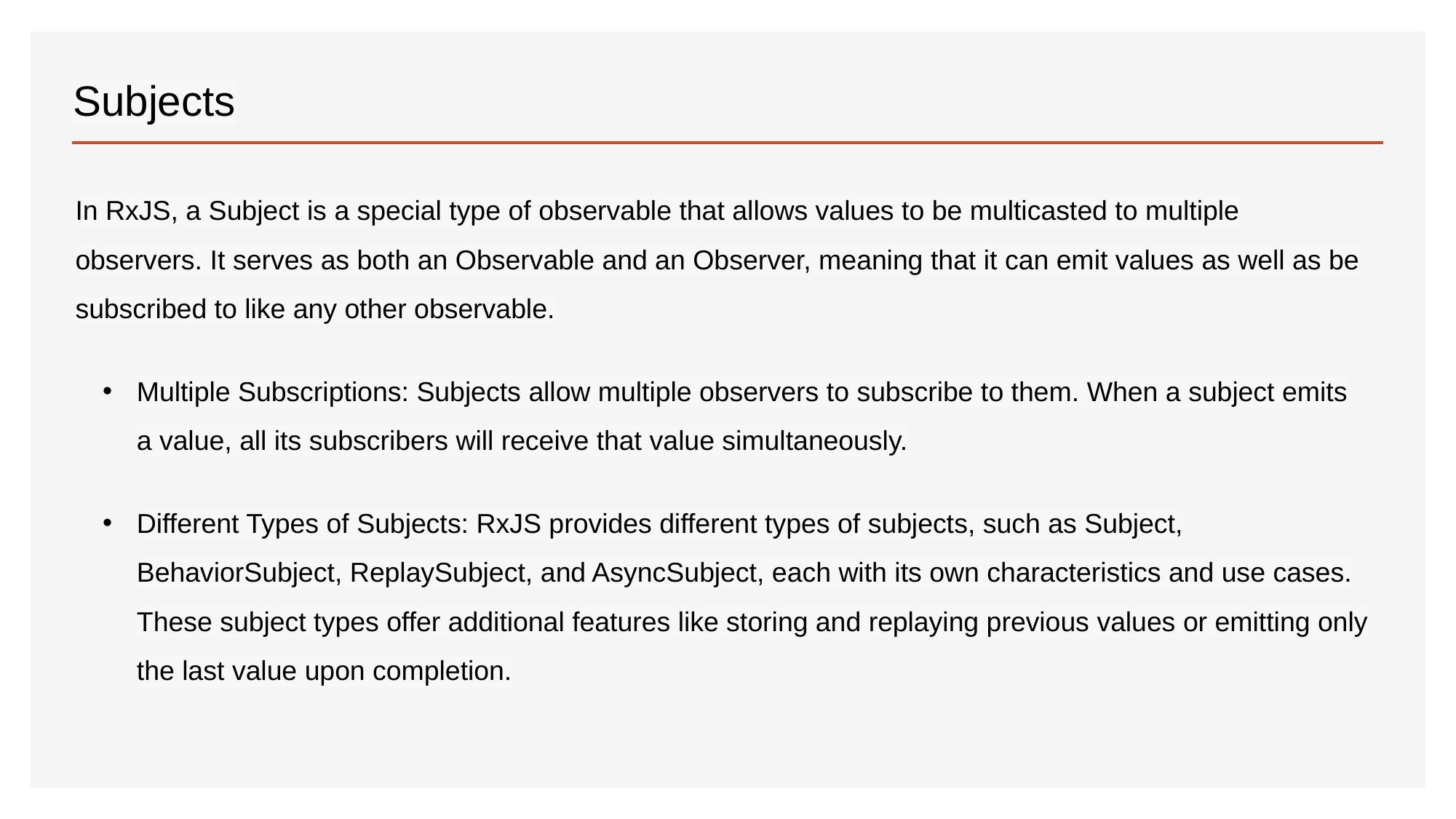

# Subjects
In RxJS, a Subject is a special type of observable that allows values to be multicasted to multiple observers. It serves as both an Observable and an Observer, meaning that it can emit values as well as be subscribed to like any other observable.
Multiple Subscriptions: Subjects allow multiple observers to subscribe to them. When a subject emits a value, all its subscribers will receive that value simultaneously.
Different Types of Subjects: RxJS provides different types of subjects, such as Subject, BehaviorSubject, ReplaySubject, and AsyncSubject, each with its own characteristics and use cases. These subject types offer additional features like storing and replaying previous values or emitting only the last value upon completion.